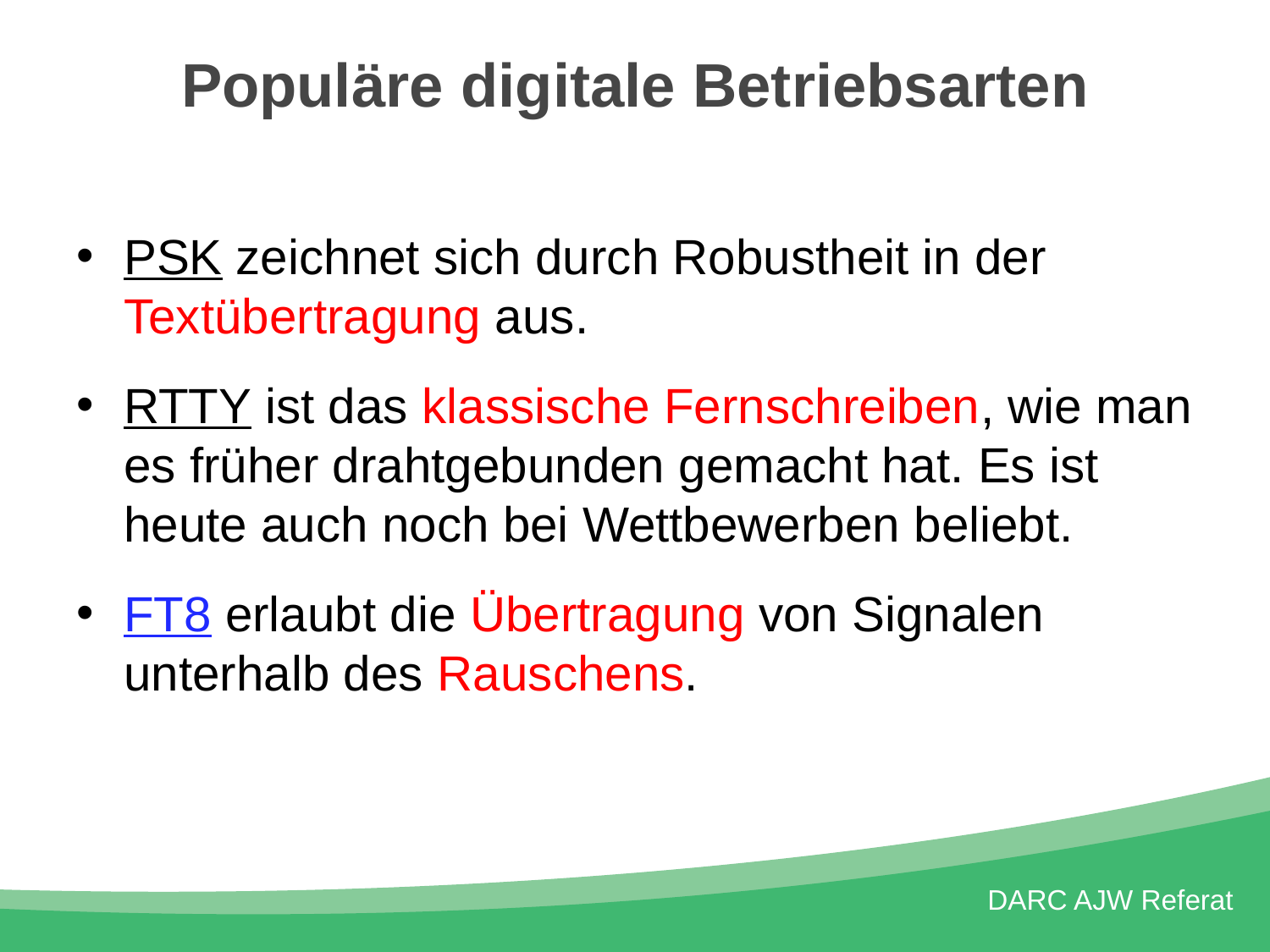

# Populäre digitale Betriebsarten

PSK zeichnet sich durch Robustheit in der Textübertragung aus.
RTTY ist das klassische Fernschreiben, wie man es früher drahtgebunden gemacht hat. Es ist heute auch noch bei Wettbewerben beliebt.
FT8 erlaubt die Übertragung von Signalen unterhalb des Rauschens.